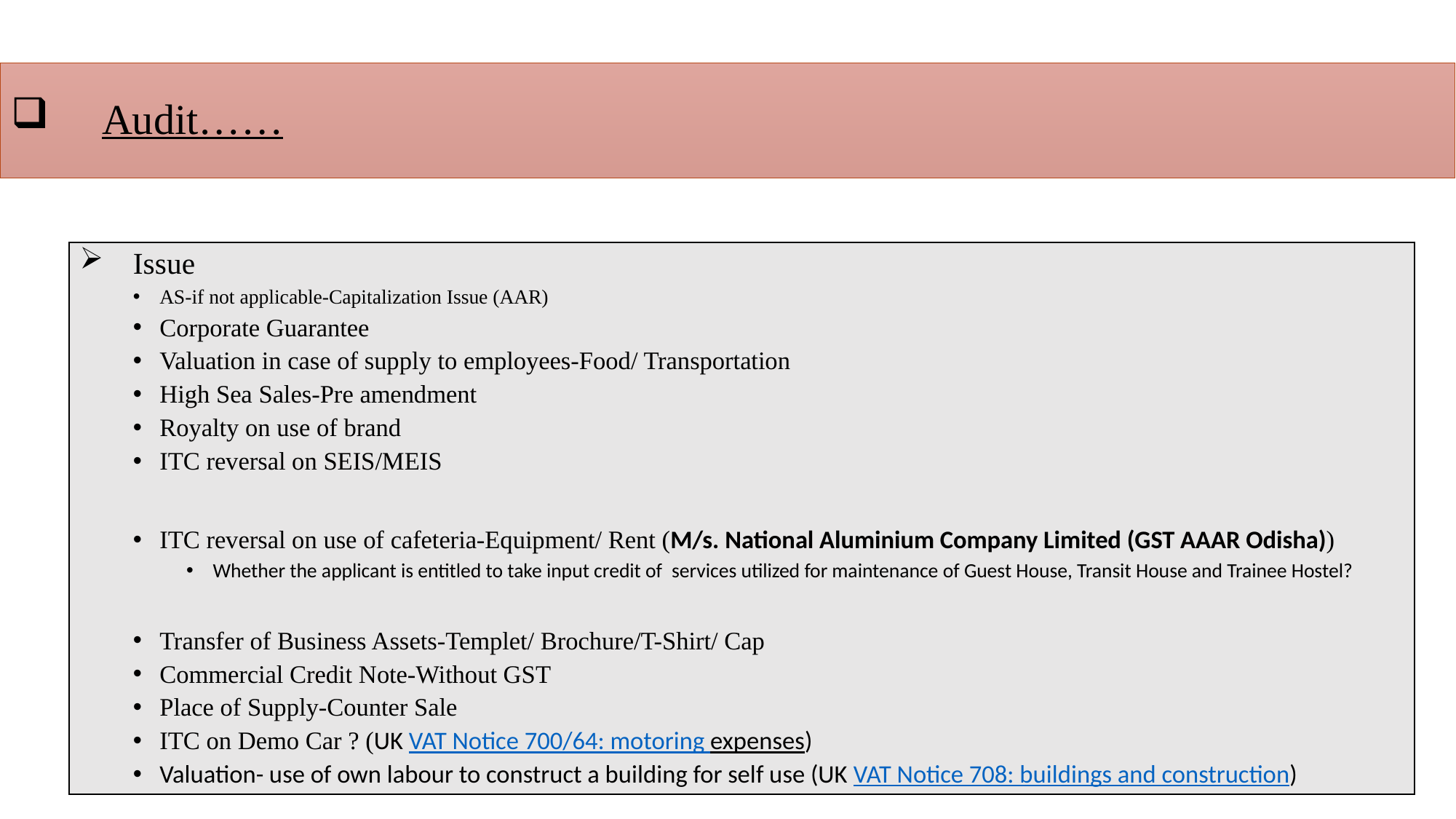

# Audit……
Issue
AS-if not applicable-Capitalization Issue (AAR)
Corporate Guarantee
Valuation in case of supply to employees-Food/ Transportation
High Sea Sales-Pre amendment
Royalty on use of brand
ITC reversal on SEIS/MEIS

ITC reversal on use of cafeteria-Equipment/ Rent (M/s. National Aluminium Company Limited (GST AAAR Odisha))
Whether the applicant is entitled to take input credit of  services utilized for maintenance of Guest House, Transit House and Trainee Hostel?

Transfer of Business Assets-Templet/ Brochure/T-Shirt/ Cap
Commercial Credit Note-Without GST
Place of Supply-Counter Sale
ITC on Demo Car ? (UK VAT Notice 700/64: motoring expenses)
Valuation- use of own labour to construct a building for self use (UK VAT Notice 708: buildings and construction)